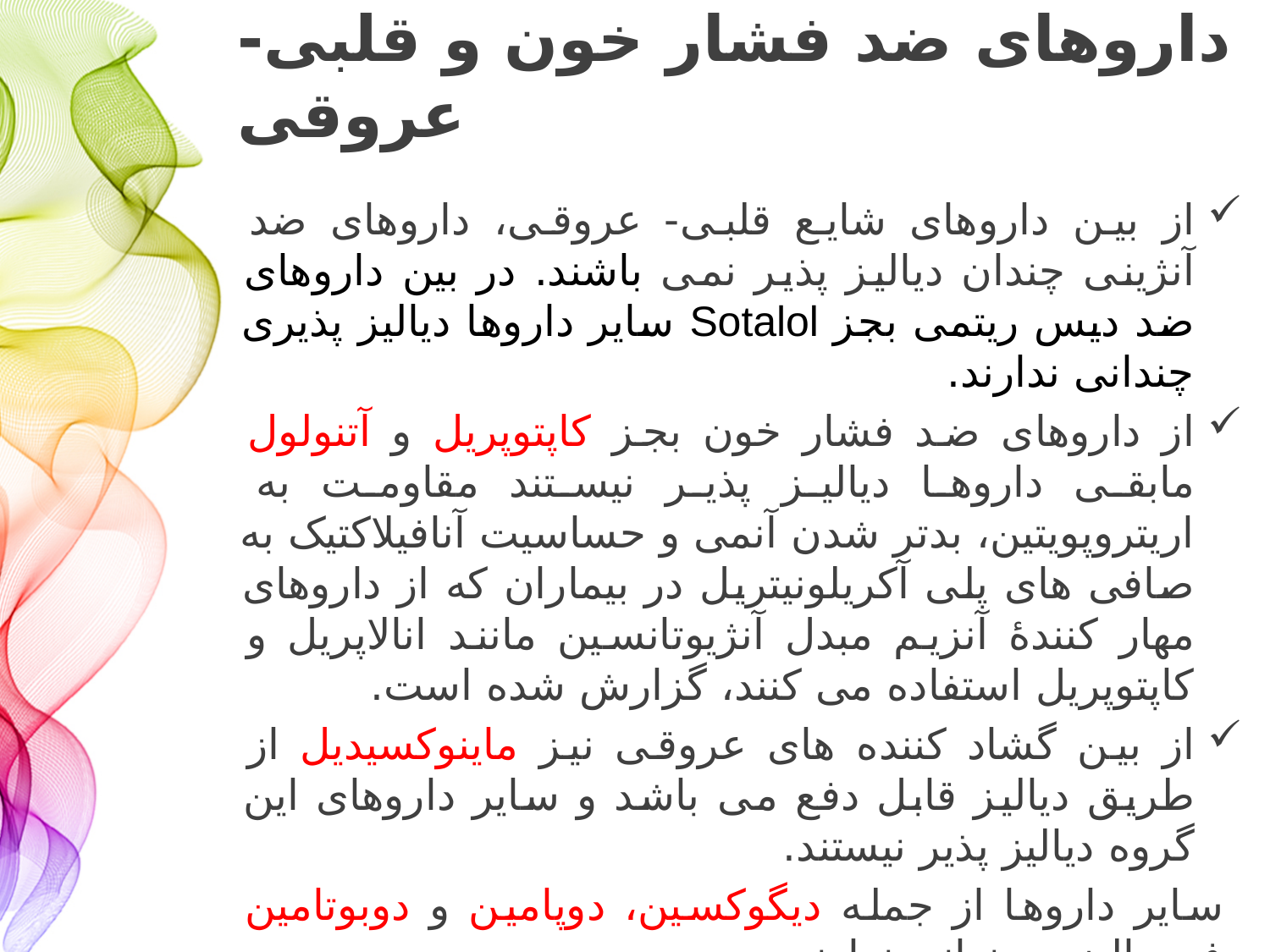

# داروهای ضد فشار خون و قلبی-عروقی
از بین داروهای شایع قلبی- عروقی، داروهای ضد آنژینی چندان دیالیز پذیر نمی باشند. در بین داروهای ضد دیس ریتمی بجز Sotalol سایر داروها دیالیز پذیری چندانی ندارند.
از داروهای ضد فشار خون بجز کاپتوپریل و آتنولول مابقی داروها دیالیز پذیر نیستند مقاومت به اریتروپویتین، بدتر شدن آنمی و حساسیت آنافیلاکتیک به صافی های پلی آکریلونيتريل در بیماران که از داروهای مهار کنندۀ آنزیم مبدل آنژیوتانسین مانند انالاپریل و کاپتوپریل استفاده می کنند، گزارش شده است.
از بین گشاد کننده های عروقی نیز ماینوکسیدیل از طریق دیالیز قابل دفع می باشد و سایر داروهای این گروه دیالیز پذیر نیستند.
 سایر داروها از جمله دیگوکسین، دوپامین و دوبوتامین دفع دیالیزی چندانی ندارند.